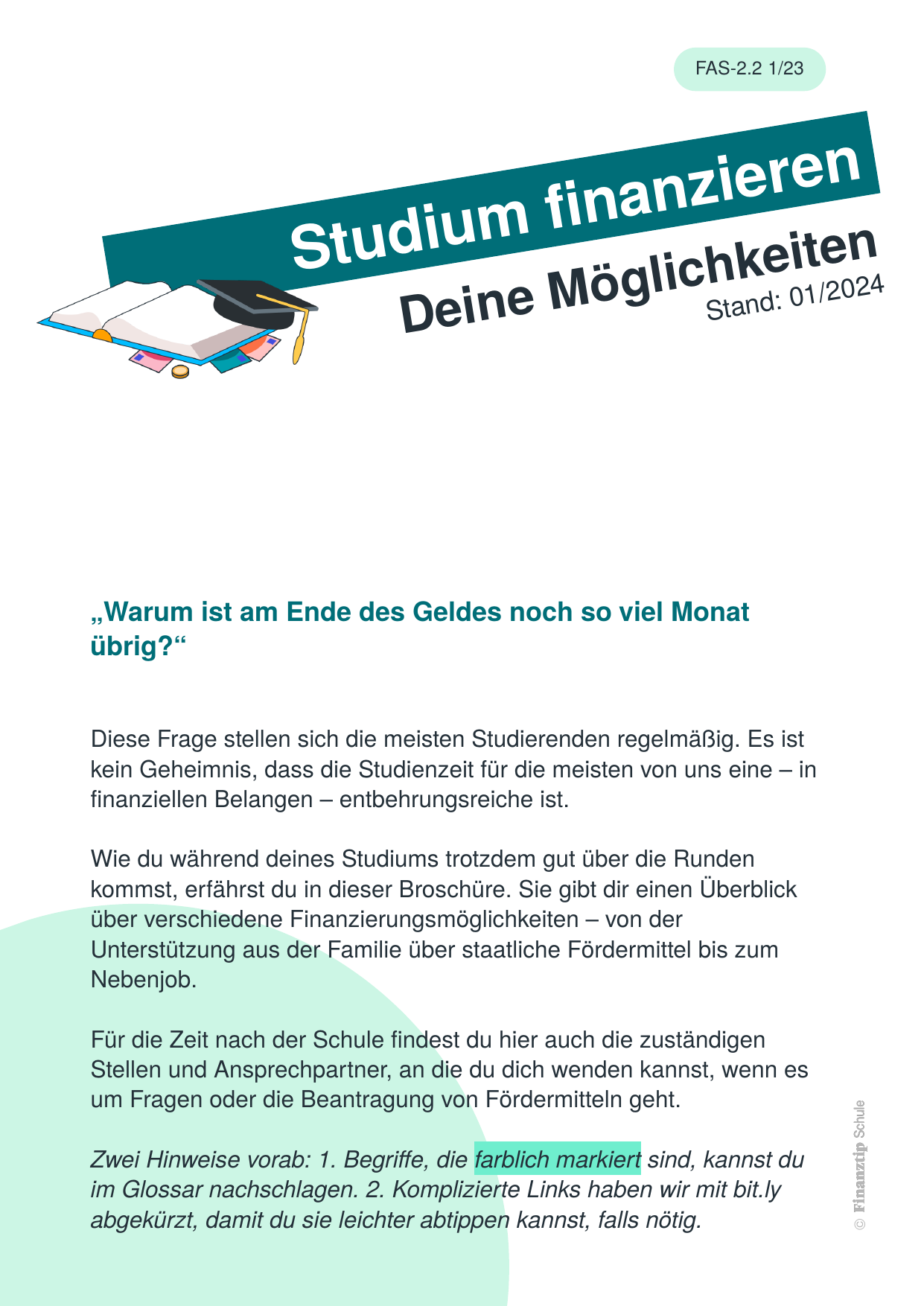

„Warum ist am Ende des Geldes noch so viel Monat übrig?“

Diese Frage stellen sich die meisten Studierenden regelmäßig. Es ist kein Geheimnis, dass die Studienzeit für die meisten von uns eine – in finanziellen Belangen – entbehrungsreiche ist.
Wie du während deines Studiums trotzdem gut über die Runden kommst, erfährst du in dieser Broschüre. Sie gibt dir einen Überblick über verschiedene Finanzierungsmöglichkeiten – von der Unterstützung aus der Familie über staatliche Fördermittel bis zum Nebenjob.
Für die Zeit nach der Schule findest du hier auch die zuständigen Stellen und Ansprechpartner, an die du dich wenden kannst, wenn es um Fragen oder die Beantragung von Fördermitteln geht.
Zwei Hinweise vorab: 1. Begriffe, die farblich markiert sind, kannst du im Glossar nachschlagen. 2. Komplizierte Links haben wir mit bit.ly abgekürzt, damit du sie leichter abtippen kannst, falls nötig.